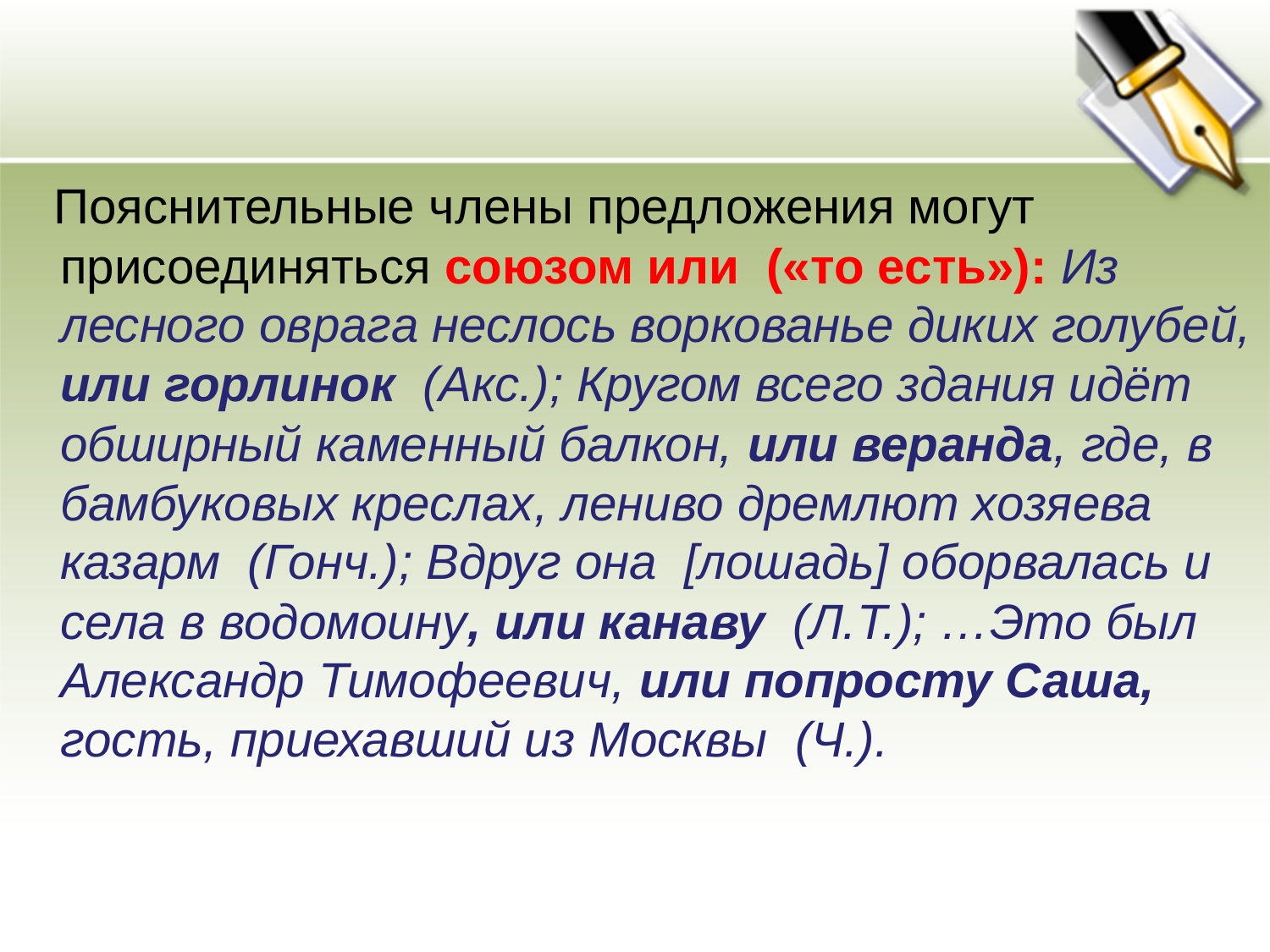

Пояснительные члены предложения могут присоединяться союзом или  («то есть»): Из лесного оврага неслось воркованье диких голубей, или горлинок  (Акс.); Кругом всего здания идёт обширный каменный балкон, или веранда, где, в бамбуковых креслах, лениво дремлют хозяева казарм  (Гонч.); Вдруг она  [лошадь] оборвалась и села в водомоину, или канаву  (Л.Т.); …Это был Александр Тимофеевич, или попросту Саша, гость, приехавший из Москвы  (Ч.).